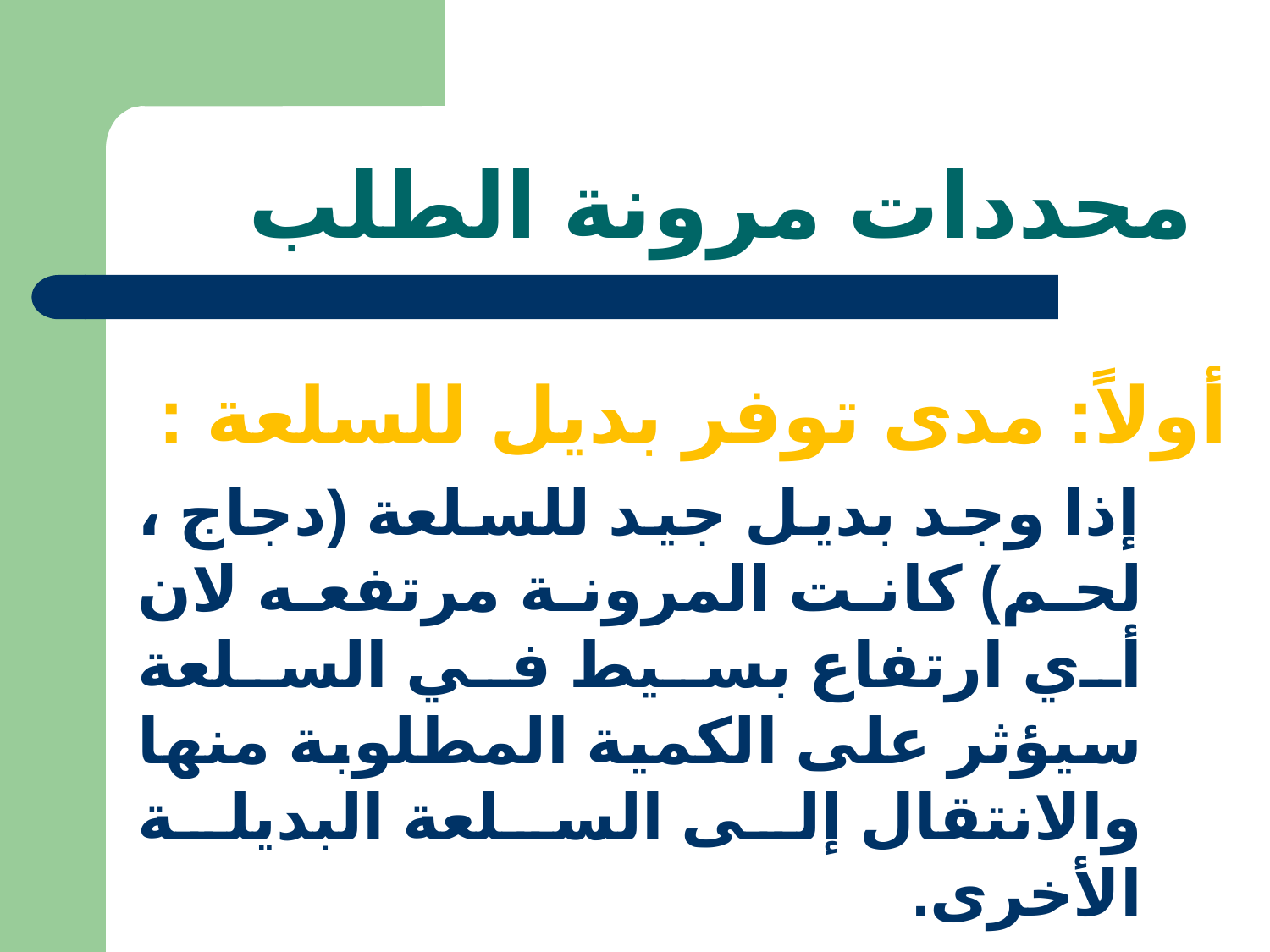

# محددات مرونة الطلب

أولاً: مدى توفر بديل للسلعة :
     إذا وجد بديل جيد للسلعة (دجاج ، لحم) كانت المرونة مرتفعه لان أي ارتفاع بسيط في السلعة سيؤثر على الكمية المطلوبة منها والانتقال إلى السلعة البديلة الأخرى.